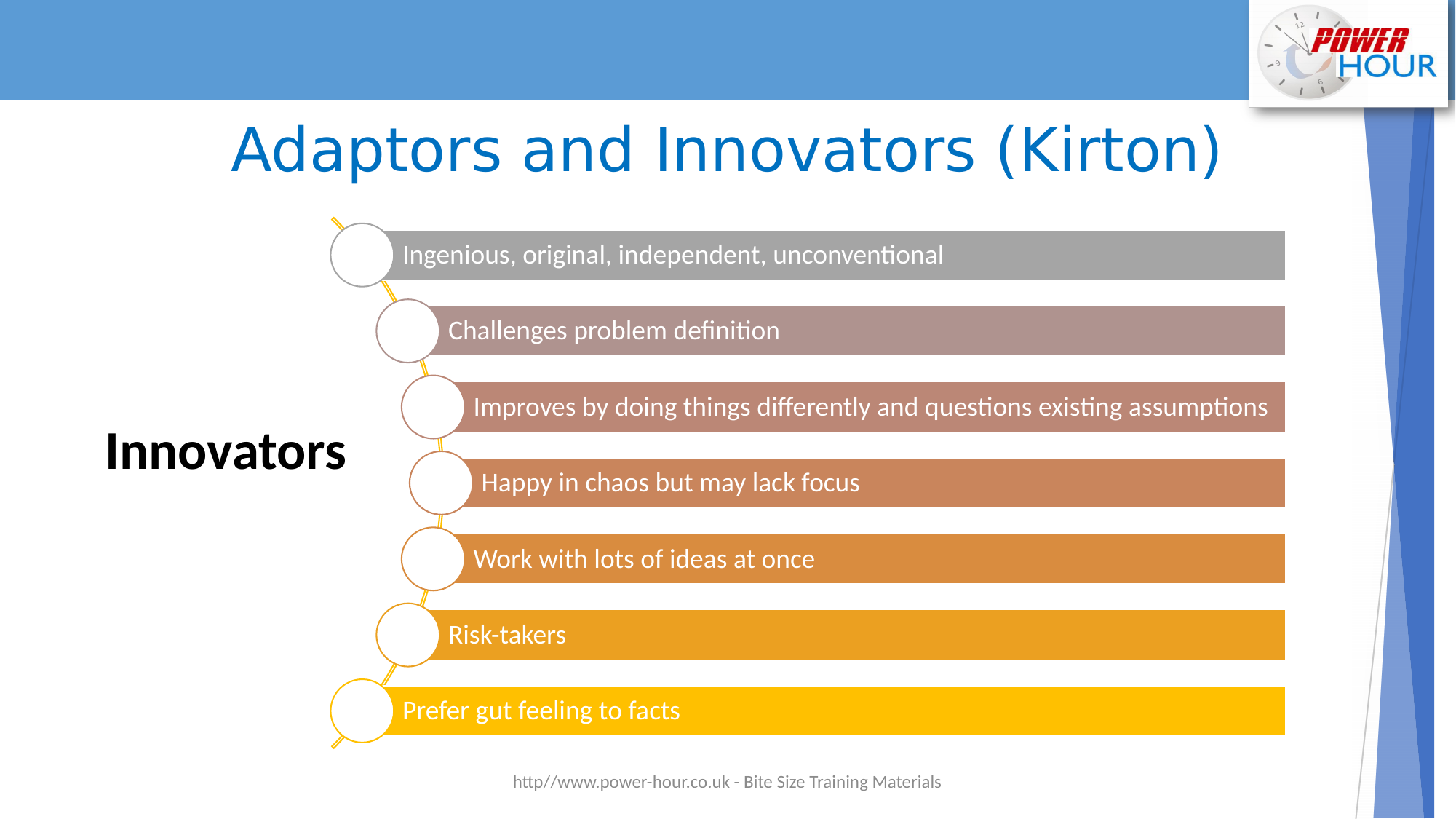

# Adaptors and Innovators (Kirton)
Ingenious, original, independent, unconventional
Challenges problem definition
Improves by doing things differently and questions existing assumptions
Happy in chaos but may lack focus
Work with lots of ideas at once
Risk-takers
Prefer gut feeling to facts
Innovators
http//www.power-hour.co.uk - Bite Size Training Materials